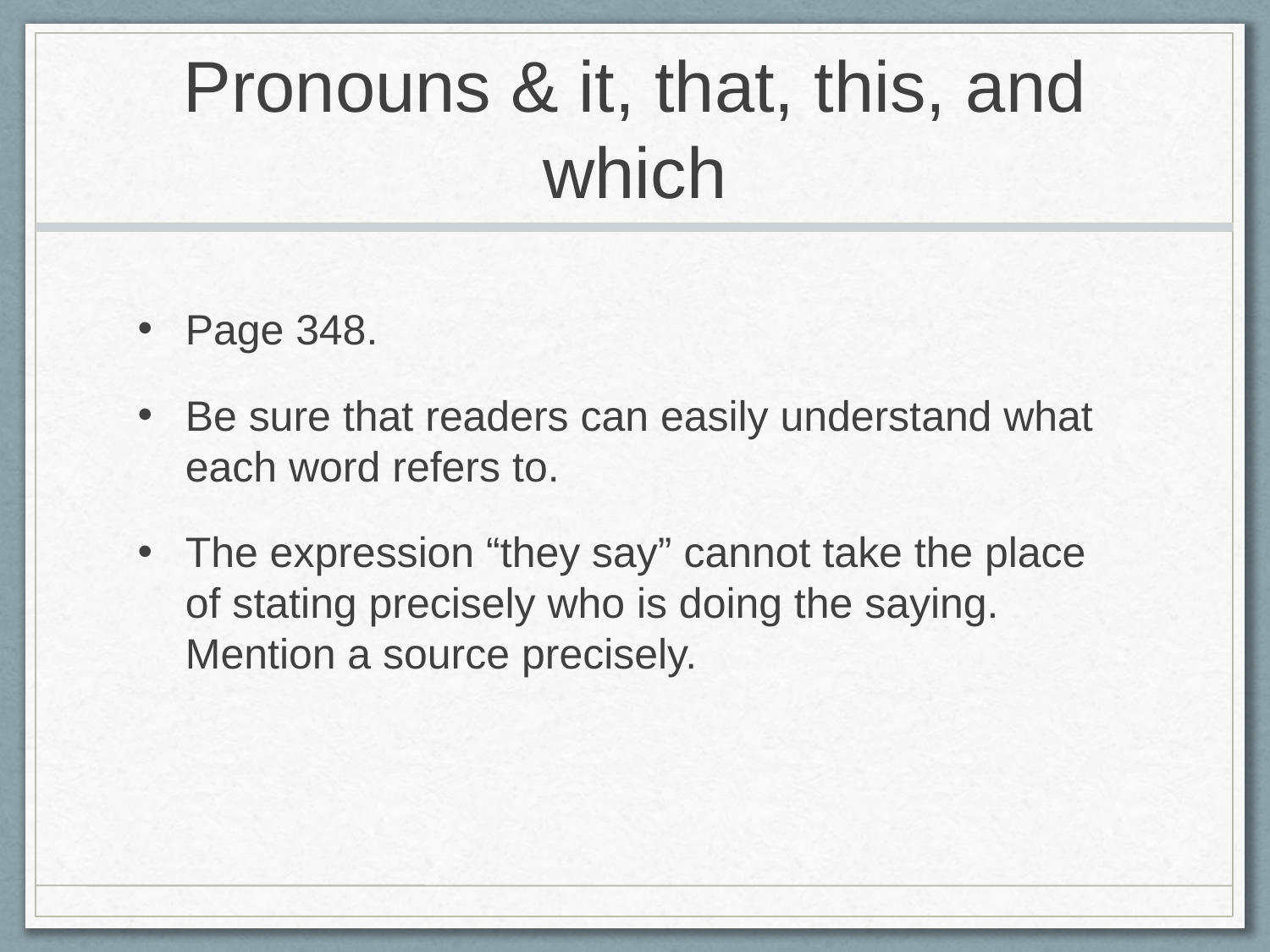

# Pronouns & it, that, this, and which
Page 348.
Be sure that readers can easily understand what each word refers to.
The expression “they say” cannot take the place of stating precisely who is doing the saying.  Mention a source precisely.